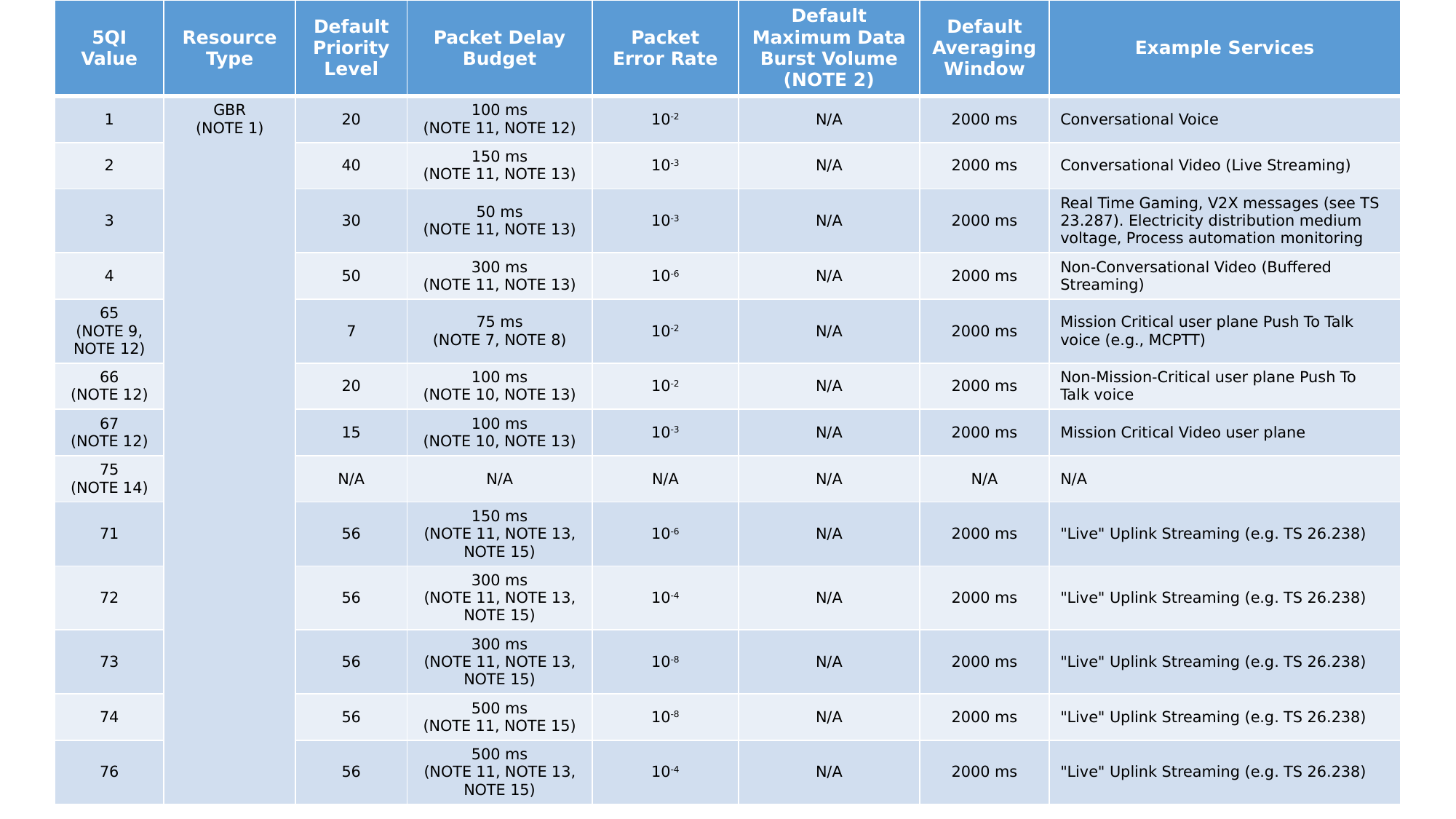

| 5QI Value | Resource Type | Default Priority Level | Packet Delay Budget | Packet Error Rate | Default Maximum Data Burst Volume (NOTE 2) | Default Averaging Window | Example Services |
| --- | --- | --- | --- | --- | --- | --- | --- |
| 1 | GBR (NOTE 1) | 20 | 100 ms (NOTE 11, NOTE 12) | 10-2 | N/A | 2000 ms | Conversational Voice |
| 2 |  | 40 | 150 ms (NOTE 11, NOTE 13) | 10-3 | N/A | 2000 ms | Conversational Video (Live Streaming) |
| 3 |  | 30 | 50 ms (NOTE 11, NOTE 13) | 10-3 | N/A | 2000 ms | Real Time Gaming, V2X messages (see TS 23.287). Electricity distribution medium voltage, Process automation monitoring |
| 4 |  | 50 | 300 ms (NOTE 11, NOTE 13) | 10-6 | N/A | 2000 ms | Non-Conversational Video (Buffered Streaming) |
| 65 (NOTE 9, NOTE 12) |  | 7 | 75 ms (NOTE 7, NOTE 8) | 10-2 | N/A | 2000 ms | Mission Critical user plane Push To Talk voice (e.g., MCPTT) |
| 66 (NOTE 12) |  | 20 | 100 ms (NOTE 10, NOTE 13) | 10-2 | N/A | 2000 ms | Non-Mission-Critical user plane Push To Talk voice |
| 67 (NOTE 12) |  | 15 | 100 ms (NOTE 10, NOTE 13) | 10-3 | N/A | 2000 ms | Mission Critical Video user plane |
| 75 (NOTE 14) |  | N/A | N/A | N/A | N/A | N/A | N/A |
| 71 |  | 56 | 150 ms (NOTE 11, NOTE 13, NOTE 15) | 10-6 | N/A | 2000 ms | "Live" Uplink Streaming (e.g. TS 26.238) |
| 72 |  | 56 | 300 ms (NOTE 11, NOTE 13, NOTE 15) | 10-4 | N/A | 2000 ms | "Live" Uplink Streaming (e.g. TS 26.238) |
| 73 |  | 56 | 300 ms (NOTE 11, NOTE 13, NOTE 15) | 10-8 | N/A | 2000 ms | "Live" Uplink Streaming (e.g. TS 26.238) |
| 74 |  | 56 | 500 ms (NOTE 11, NOTE 15) | 10-8 | N/A | 2000 ms | "Live" Uplink Streaming (e.g. TS 26.238) |
| 76 |  | 56 | 500 ms (NOTE 11, NOTE 13, NOTE 15) | 10-4 | N/A | 2000 ms | "Live" Uplink Streaming (e.g. TS 26.238) |
#
57